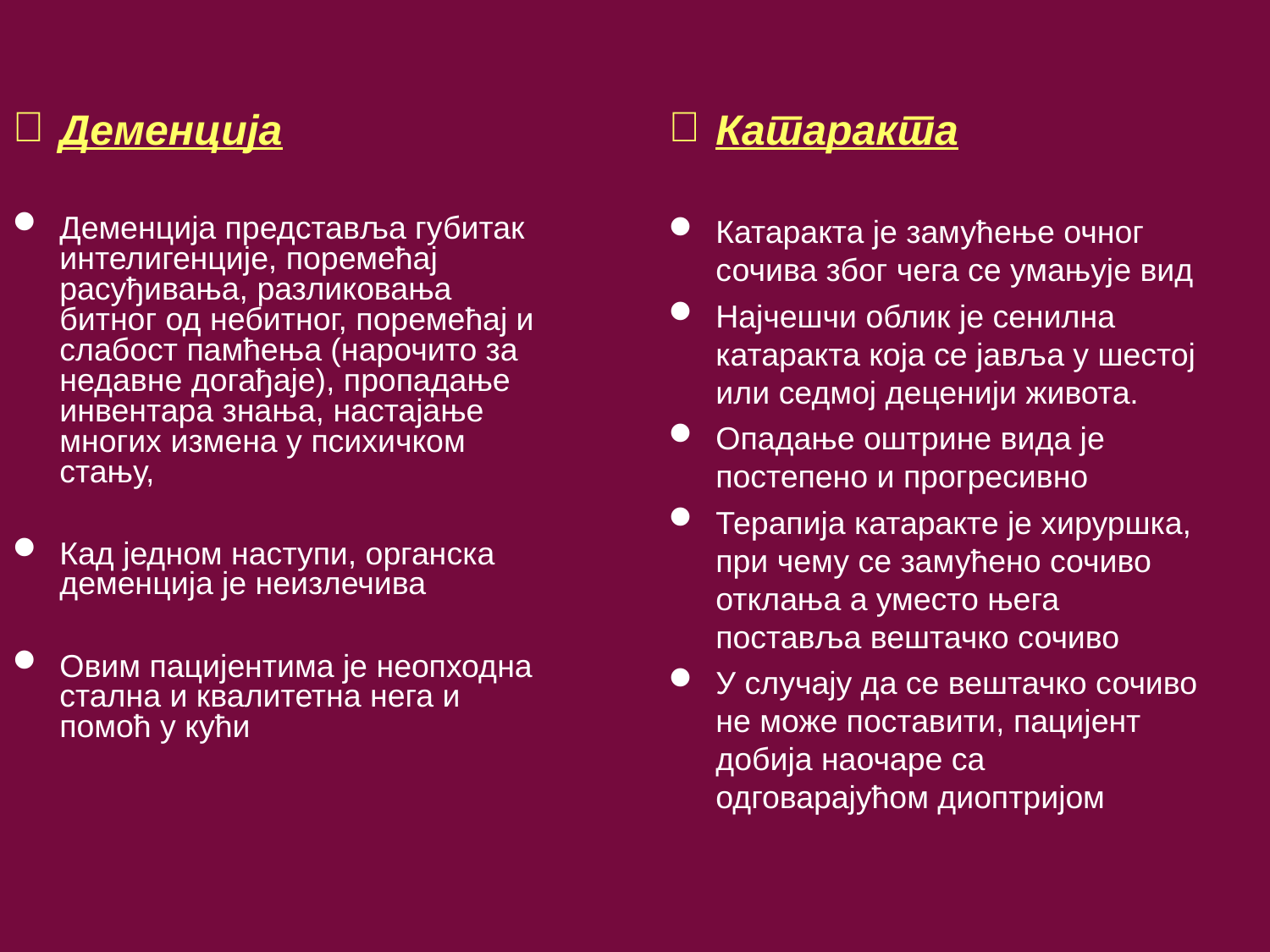

Деменција

Деменција представља губитак интелигенције, поремећај расуђивања, разликовања битног од небитног, поремећај и слабост памћења (нарочито за недавне догађаје), пропадање инвентара знања, настајање многих измена у психичком стању,

Кад једном наступи, органска деменција је неизлечива

Овим пацијентима је неопходна стална и квалитетна нега и помоћ у кући

Катаракта

Катаракта је замућење очног сочива због чега се умањује вид
Најчешчи облик је сенилна катаракта која се јавља у шестој или седмој деценији живота.
Опадање оштрине вида је постепено и прогресивно
Терапија катаракте је хируршка, при чему се замућено сочиво отклања а уместо њега поставља вештачко сочиво
У случају да се вештачко сочиво не може поставити, пацијент добија наочаре са одговарајућом диоптријом